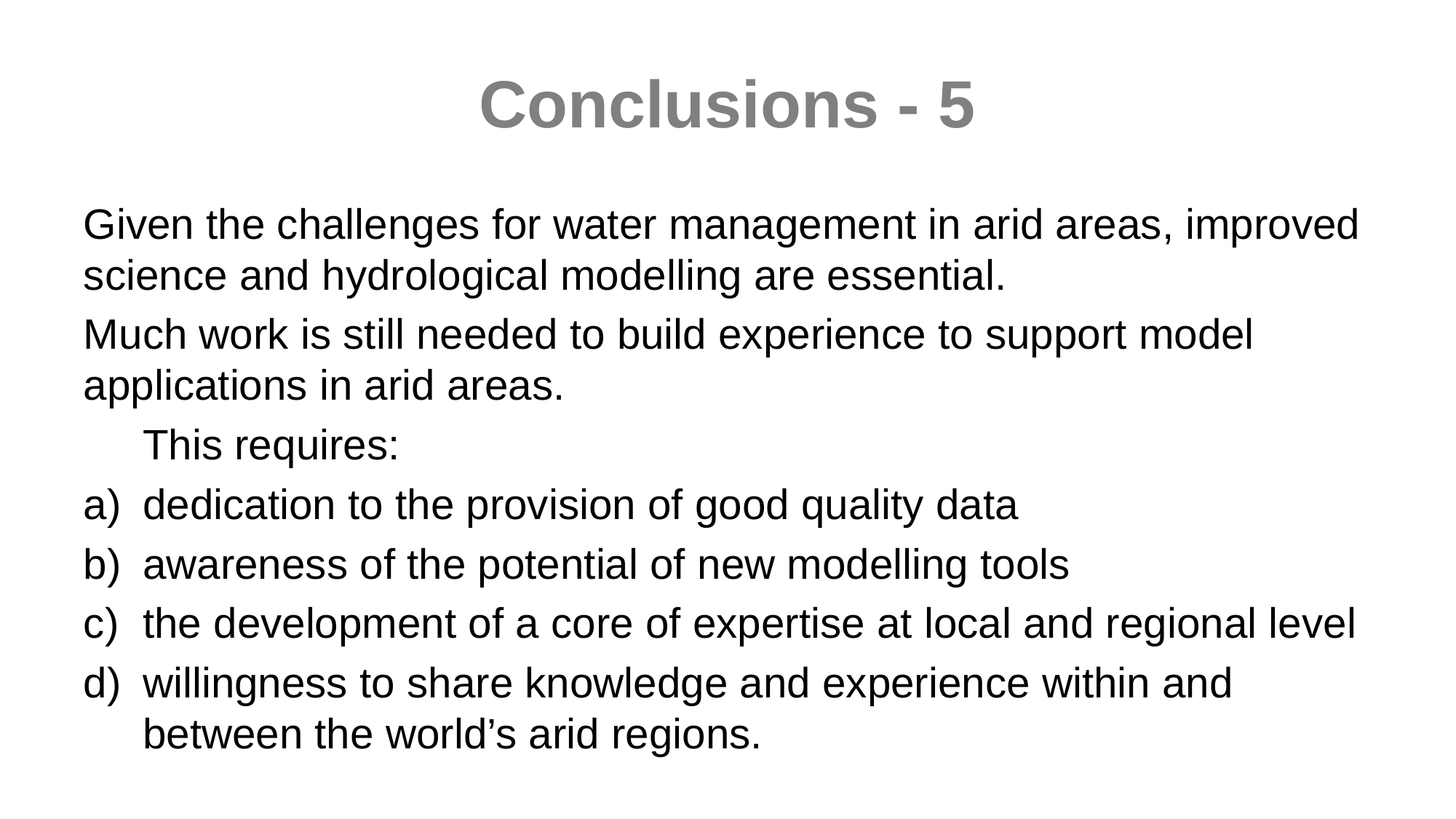

# Conclusions - 5
Given the challenges for water management in arid areas, improved science and hydrological modelling are essential.
Much work is still needed to build experience to support model applications in arid areas.
	This requires:
dedication to the provision of good quality data
awareness of the potential of new modelling tools
the development of a core of expertise at local and regional level
willingness to share knowledge and experience within and between the world’s arid regions.